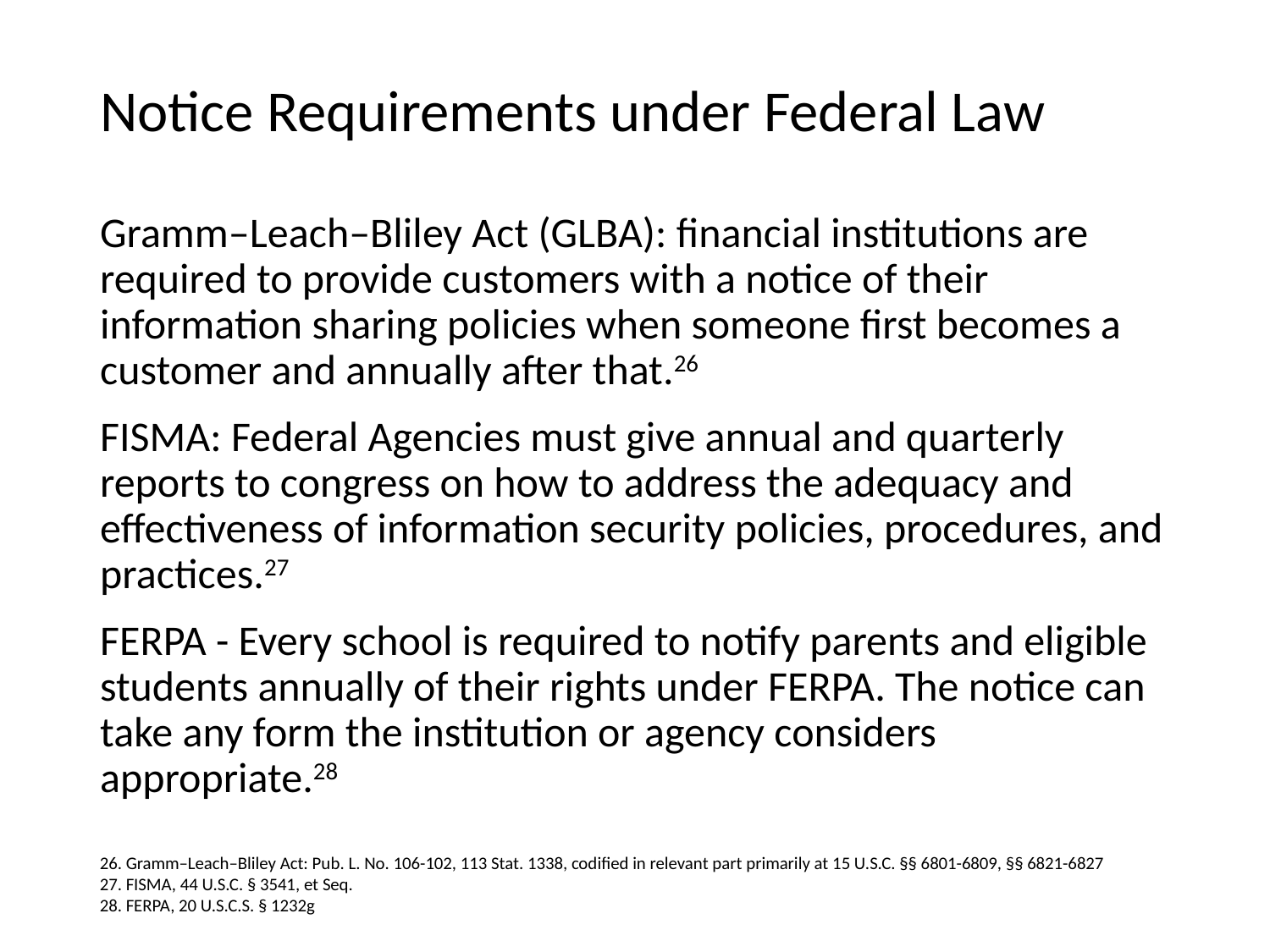

# Notice Requirements under Federal Law
Gramm–Leach–Bliley Act (GLBA): financial institutions are required to provide customers with a notice of their information sharing policies when someone first becomes a customer and annually after that.26
FISMA: Federal Agencies must give annual and quarterly reports to congress on how to address the adequacy and effectiveness of information security policies, procedures, and practices.27
FERPA - Every school is required to notify parents and eligible students annually of their rights under FERPA. The notice can take any form the institution or agency considers appropriate.28

26. Gramm–Leach–Bliley Act: Pub. L. No. 106-102, 113 Stat. 1338, codified in relevant part primarily at 15 U.S.C. §§ 6801-6809, §§ 6821-6827
27. FISMA, 44 U.S.C. § 3541, et Seq.
28. FERPA, 20 U.S.C.S. § 1232g